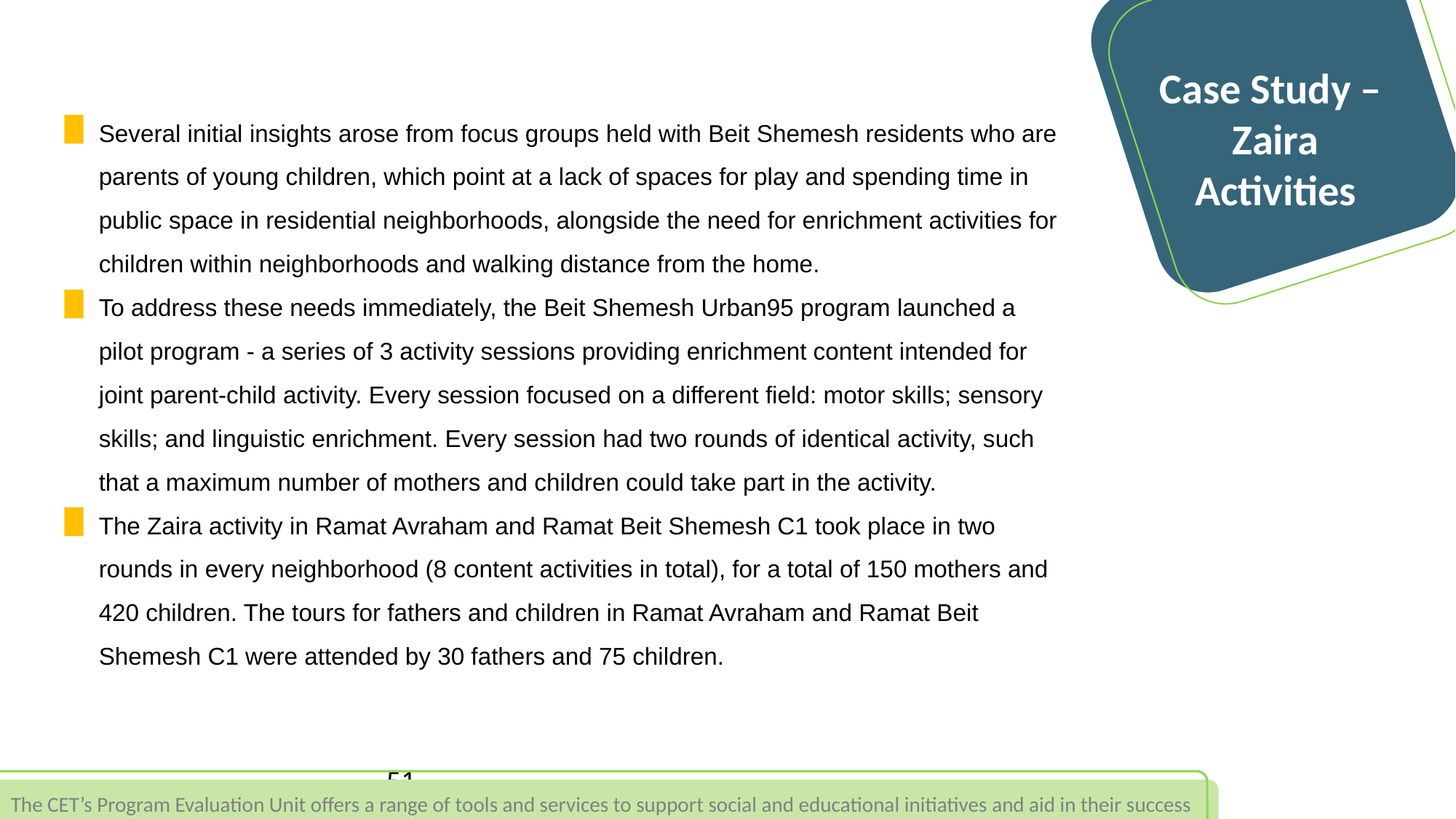

Case Study –
Zaira Activities
מקרה בוחן – פעילויות זעירא
Several initial insights arose from focus groups held with Beit Shemesh residents who are parents of young children, which point at a lack of spaces for play and spending time in public space in residential neighborhoods, alongside the need for enrichment activities for children within neighborhoods and walking distance from the home.
To address these needs immediately, the Beit Shemesh Urban95 program launched a pilot program - a series of 3 activity sessions providing enrichment content intended for joint parent-child activity. Every session focused on a different field: motor skills; sensory skills; and linguistic enrichment. Every session had two rounds of identical activity, such that a maximum number of mothers and children could take part in the activity.
The Zaira activity in Ramat Avraham and Ramat Beit Shemesh C1 took place in two rounds in every neighborhood (8 content activities in total), for a total of 150 mothers and 420 children. The tours for fathers and children in Ramat Avraham and Ramat Beit Shemesh C1 were attended by 30 fathers and 75 children.